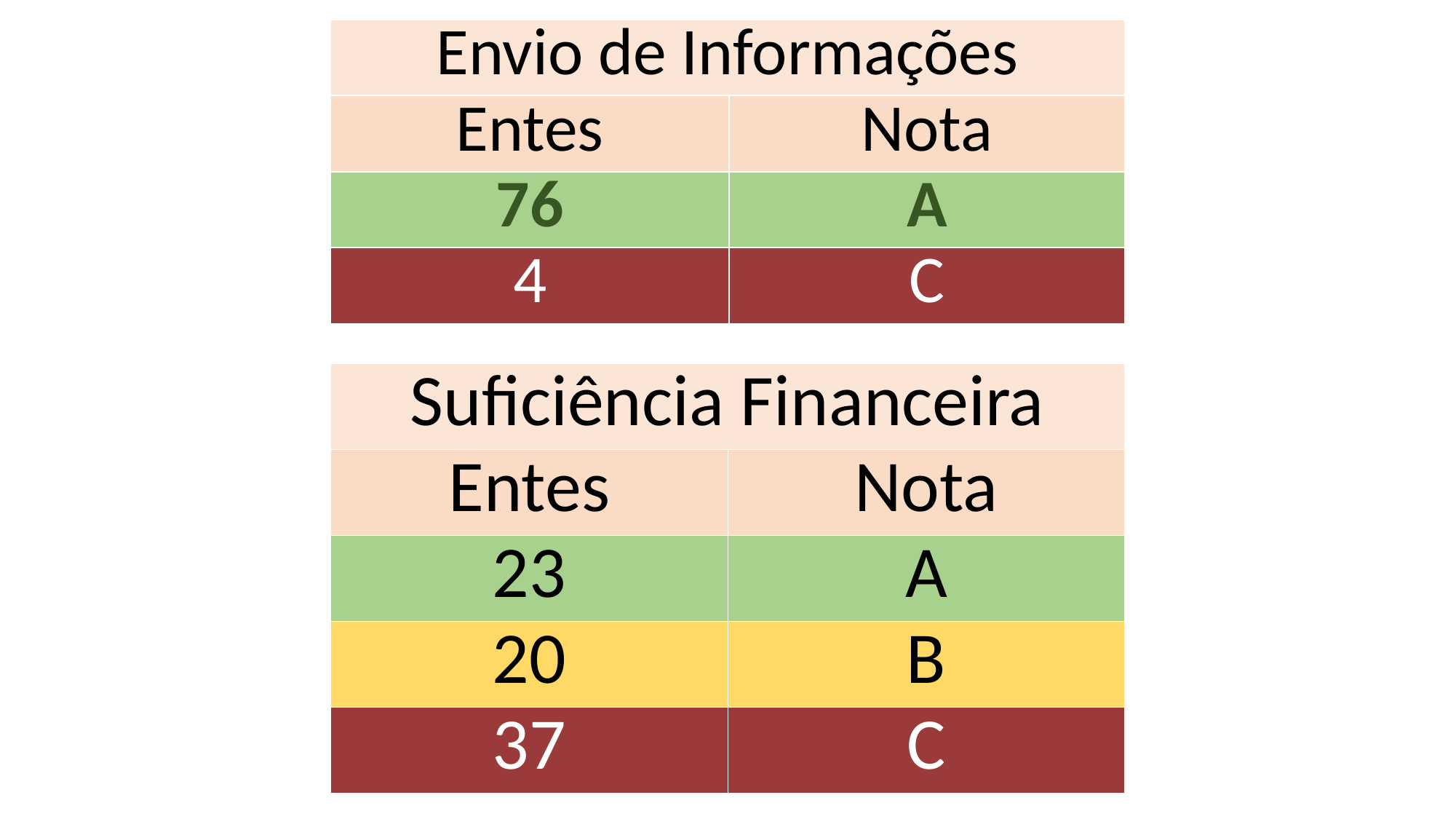

| Envio de Informações |  |
| --- | --- |
| Entes | Nota |
| 76 | A |
| 4 | C |
| Suficiência Financeira |  |
| --- | --- |
| Entes | Nota |
| 23 | A |
| 20 | B |
| 37 | C |